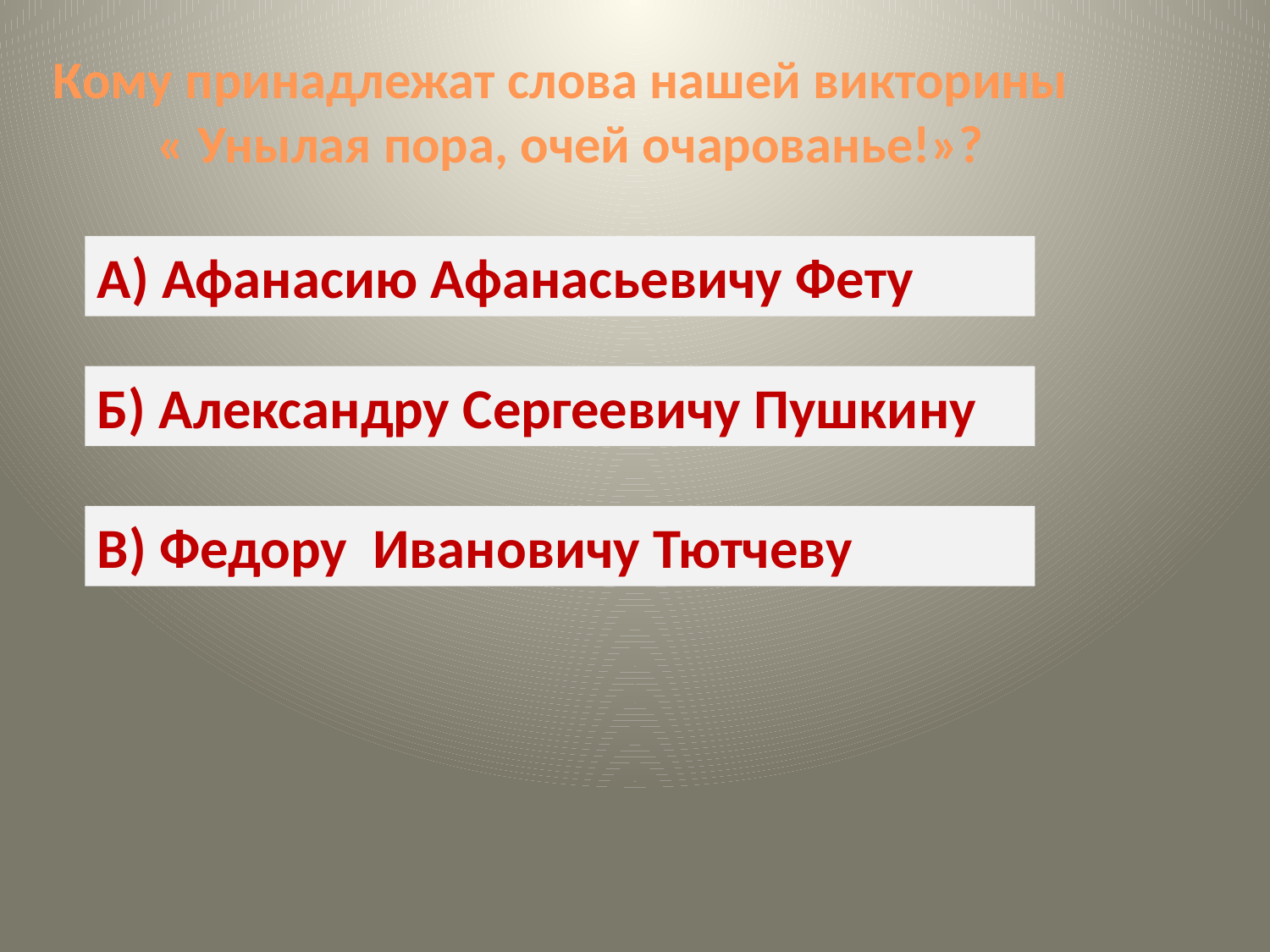

Кому принадлежат слова нашей викторины
            « Унылая пора, очей очарованье!»?
А) Афанасию Афанасьевичу Фету
Б) Александру Сергеевичу Пушкину
В) Федору  Ивановичу Тютчеву